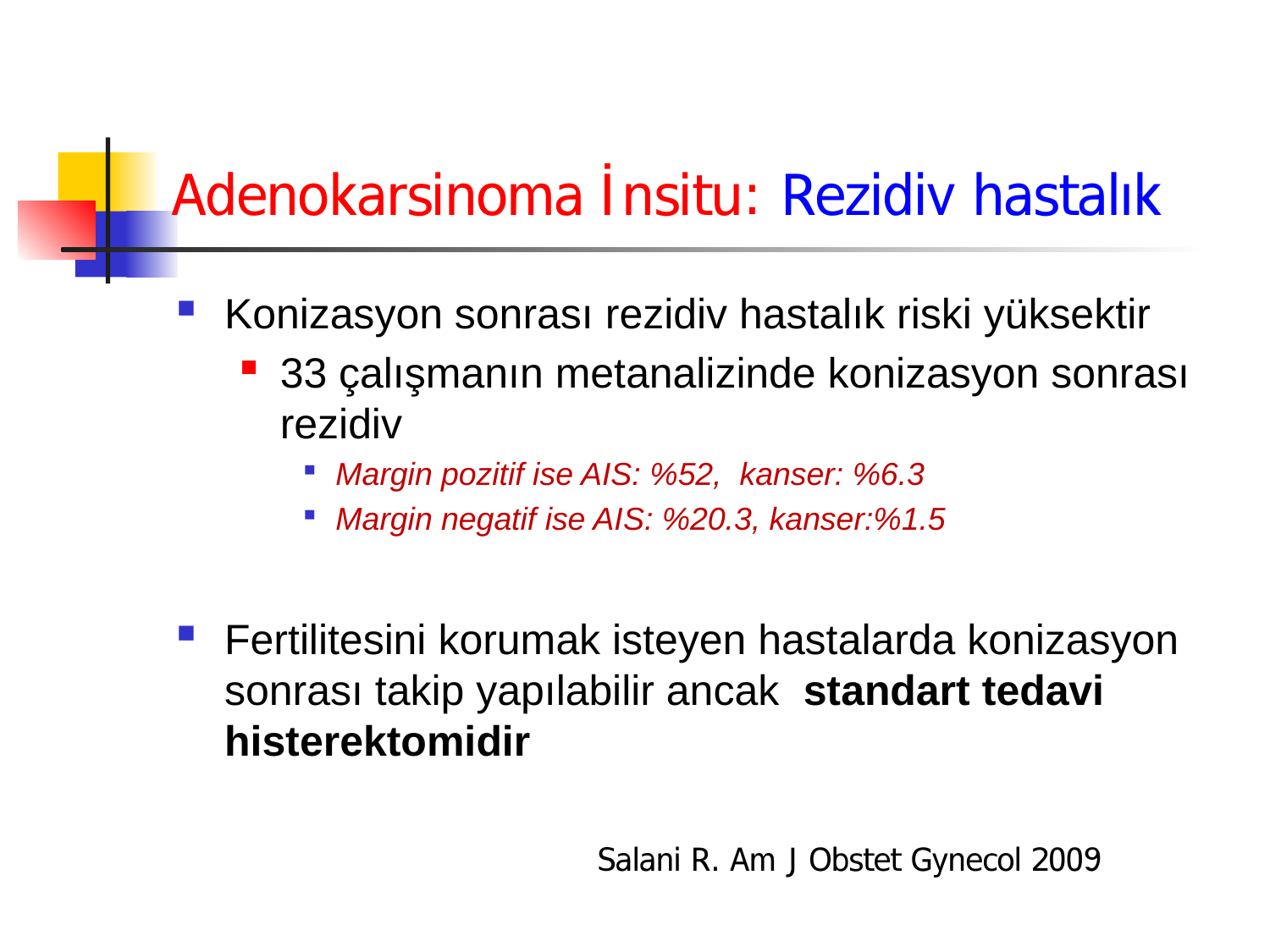

# Adenokarsinoma İnsitu: Rezidiv hastalık
Konizasyon sonrası rezidiv hastalık riski yüksektir
33 çalışmanın metanalizinde konizasyon sonrası  rezidiv
Margin pozitif ise AIS: %52,  kanser: %6.3
Margin negatif ise AIS: %20.3, kanser:%1.5

Fertilitesini korumak isteyen hastalarda konizasyon sonrası takip yapılabilir ancak  standart tedavi histerektomidir

Salani R. Am J Obstet Gynecol 2009